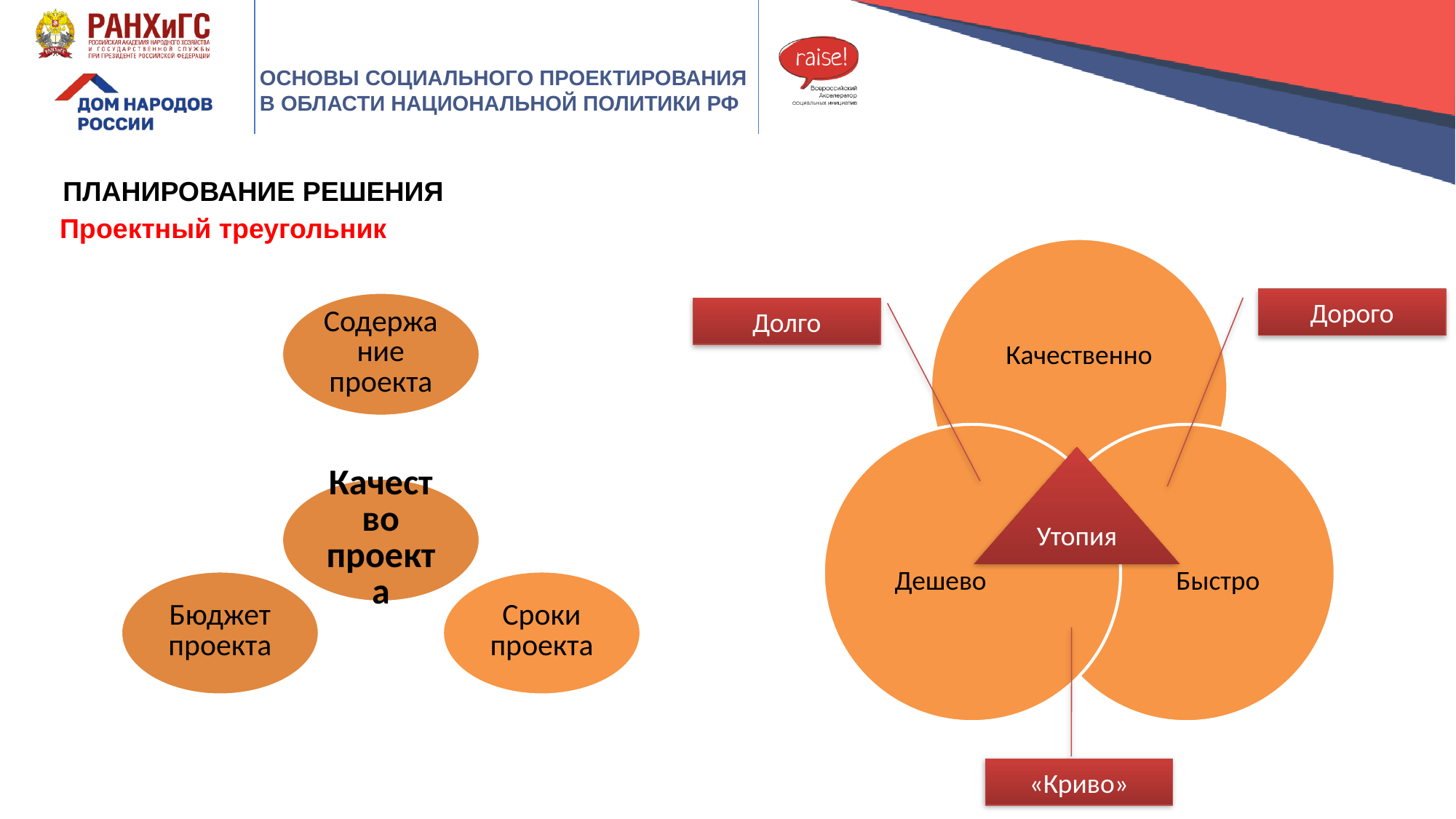

ПЛАНИРОВАНИЕ РЕШЕНИЯ
Проектный треугольник
Качественно
Быстро
Дешево
Дорого
Качество проекта
Содержание проекта
Сроки проекта
Бюджет проекта
Долго
Утопия
«Криво»